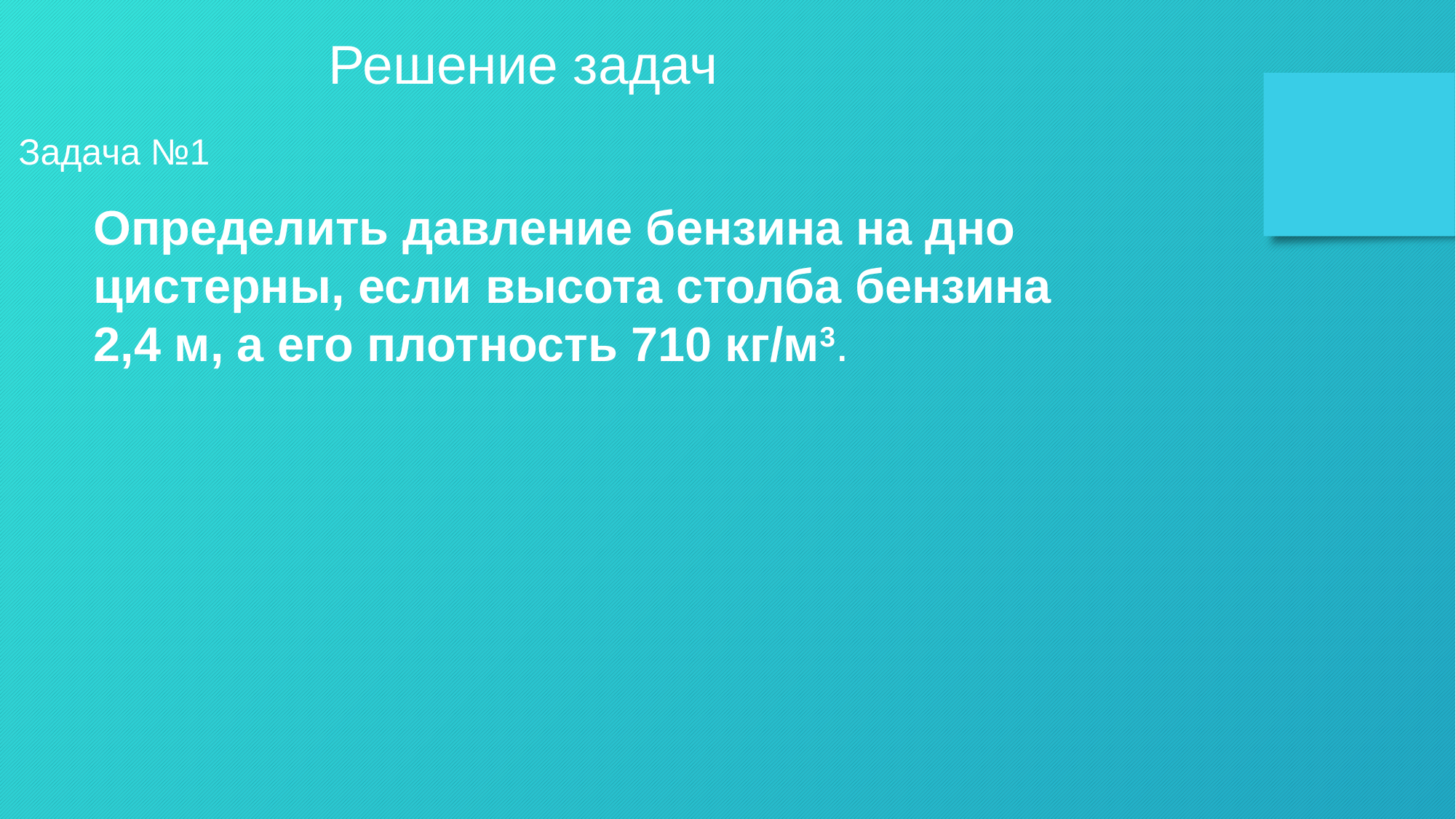

Решение задач
Задача №1
Определить давление бензина на дно цистерны, если высота столба бензина 2,4 м, а его плотность 710 кг/м3.